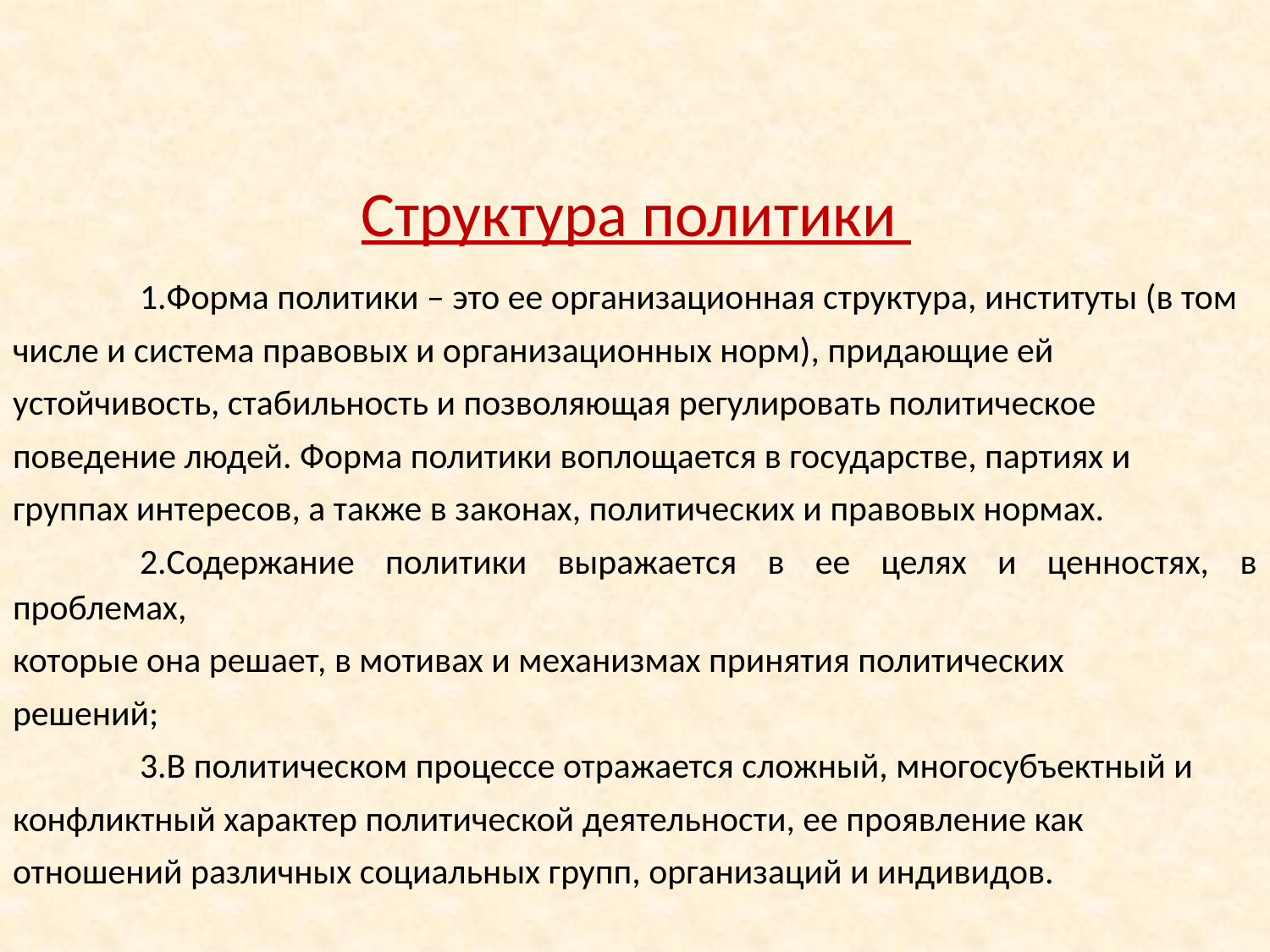

1.Форма политики – это ее организационная структура, институты (в том
числе и система правовых и организационных норм), придающие ей
устойчивость, стабильность и позволяющая регулировать политическое
поведение людей. Форма политики воплощается в государстве, партиях и
группах интересов, а также в законах, политических и правовых нормах.
	2.Содержание политики выражается в ее целях и ценностях, в проблемах,
которые она решает, в мотивах и механизмах принятия политических
решений;
	3.В политическом процессе отражается сложный, многосубъектный и
конфликтный характер политической деятельности, ее проявление как
отношений различных социальных групп, организаций и индивидов.

# Структура политики